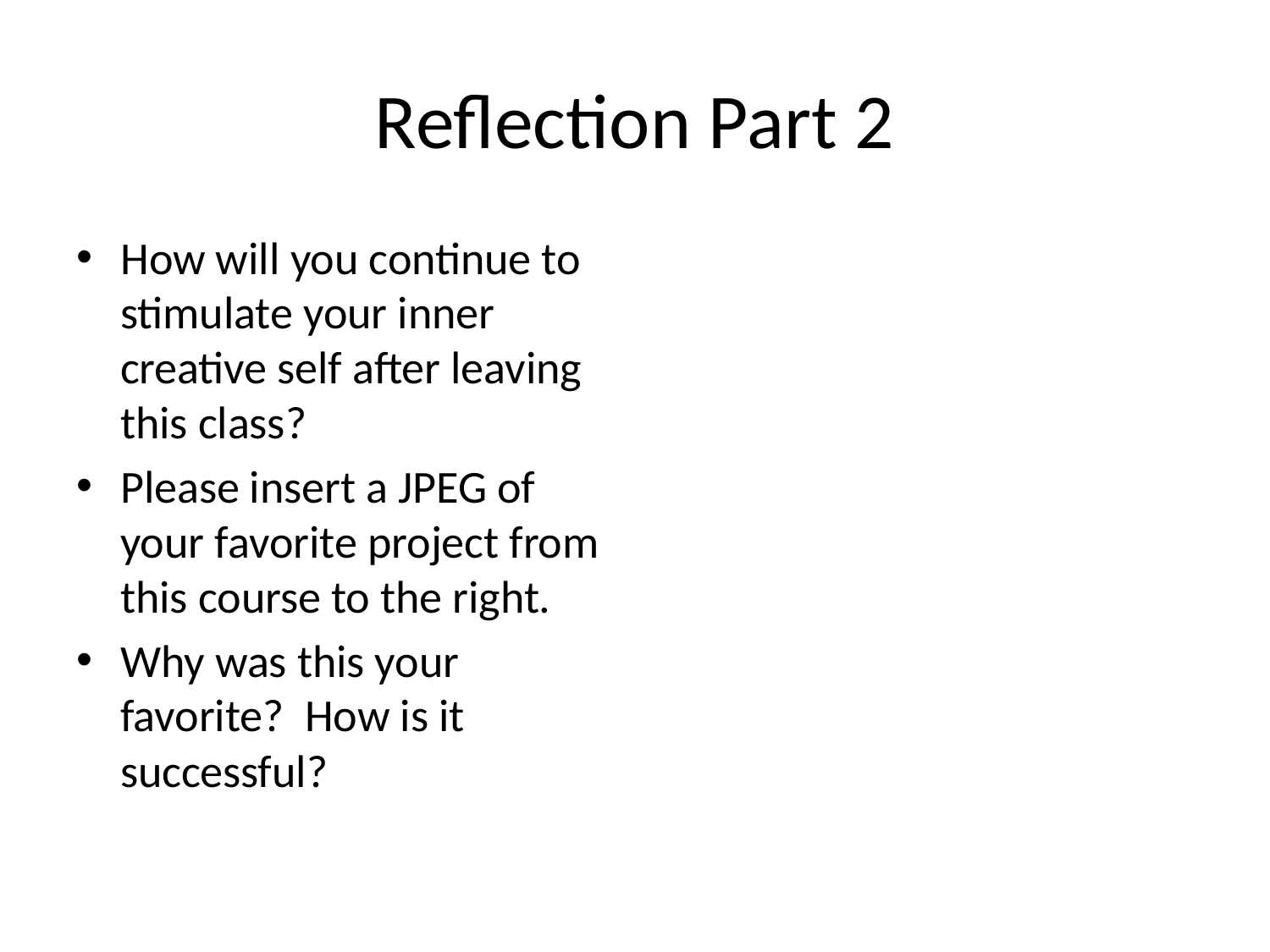

# Reflection Part 2
How will you continue to stimulate your inner creative self after leaving this class?
Please insert a JPEG of your favorite project from this course to the right.
Why was this your favorite?  How is it successful?